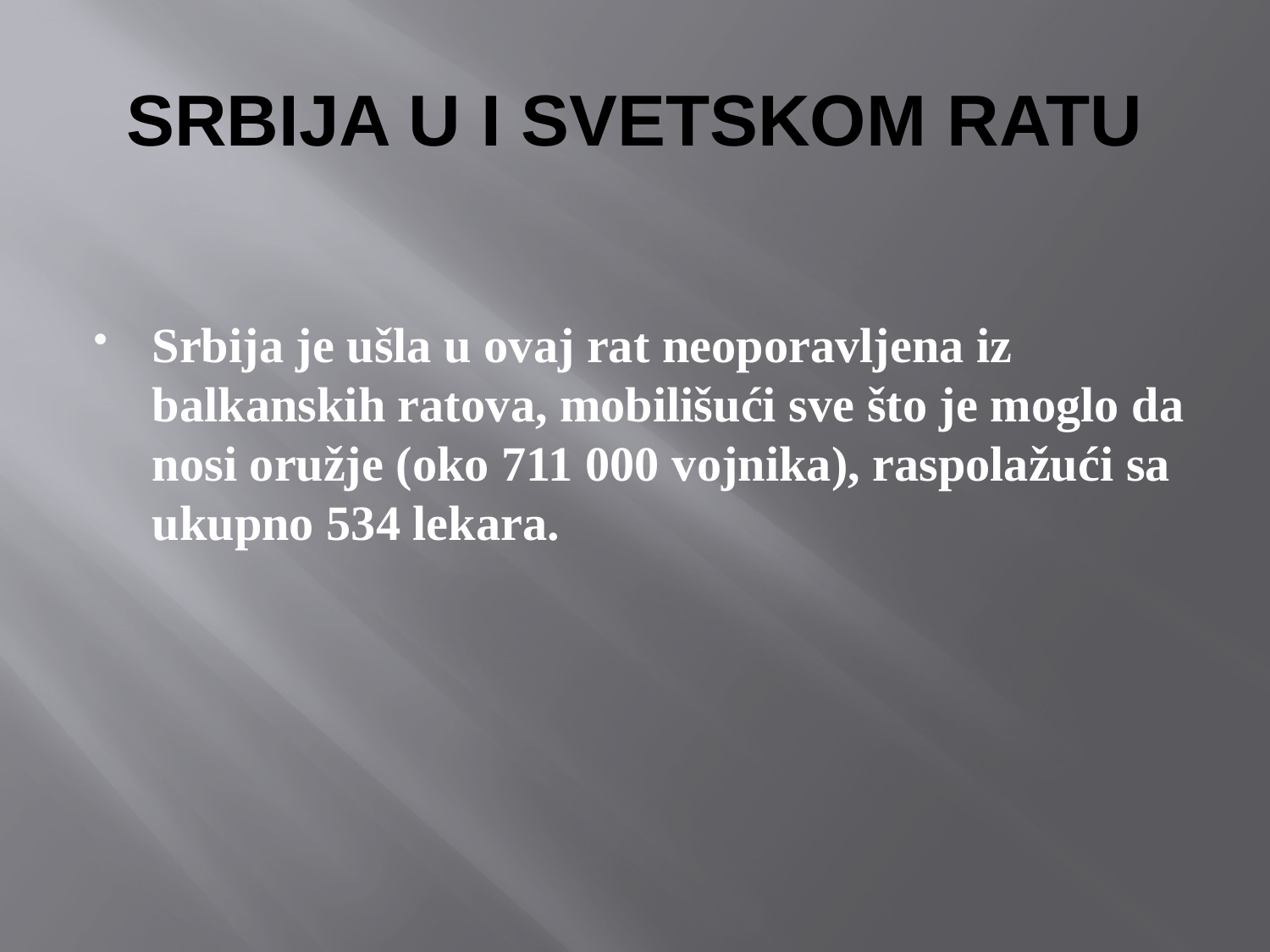

# SRBIJA U I SVETSKOM RATU
Srbija je ušla u ovaj rat neoporavljena iz balkanskih ratova, mobilišući sve što je moglo da nosi oružje (oko 711 000 vojnika), raspolažući sa ukupno 534 lekara.